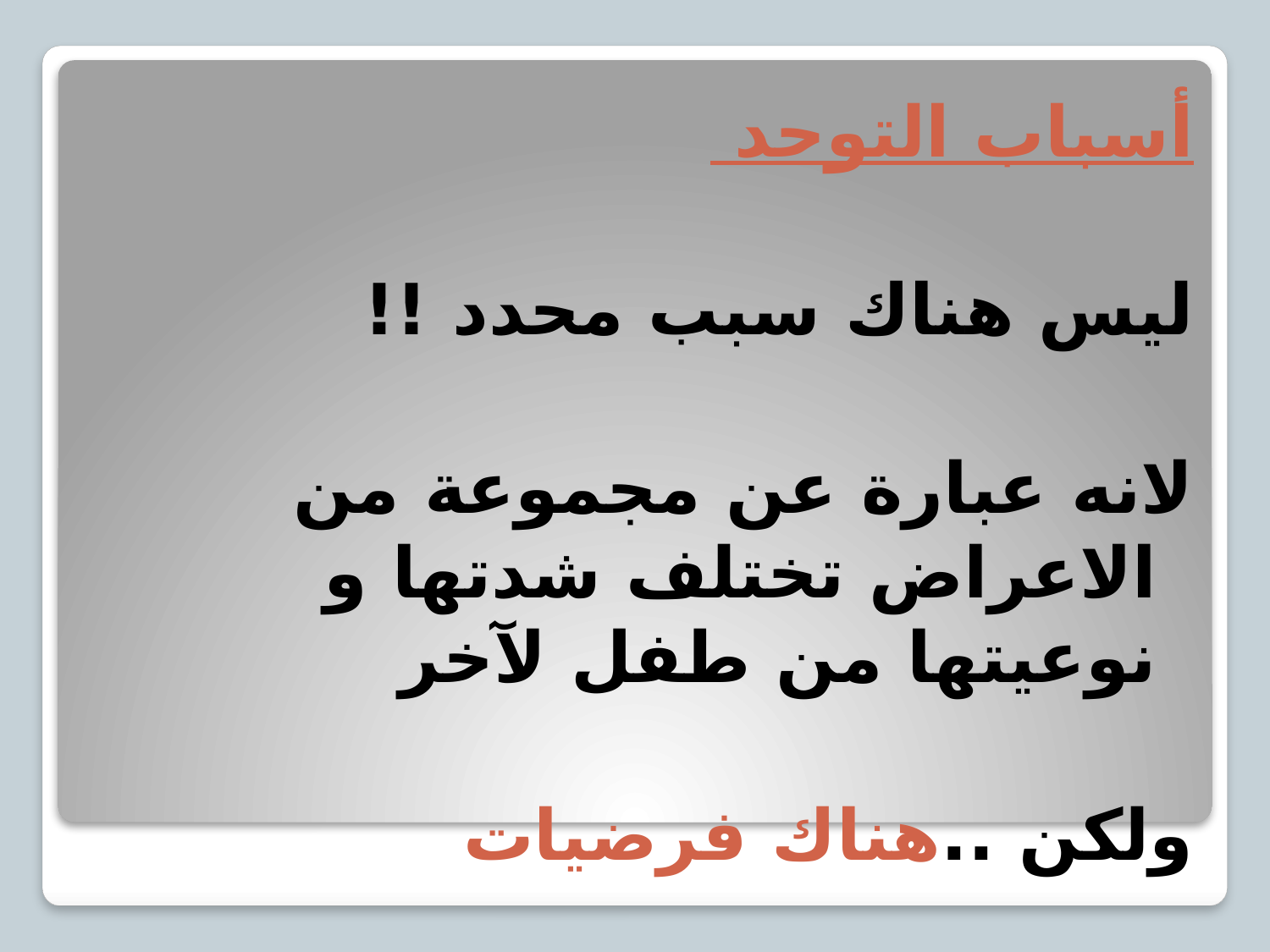

أسباب التوحد

ليس هناك سبب محدد !!

لانه عبارة عن مجموعة من الاعراض تختلف شدتها و نوعيتها من طفل لآخر

ولكن ..هناك فرضيات
#